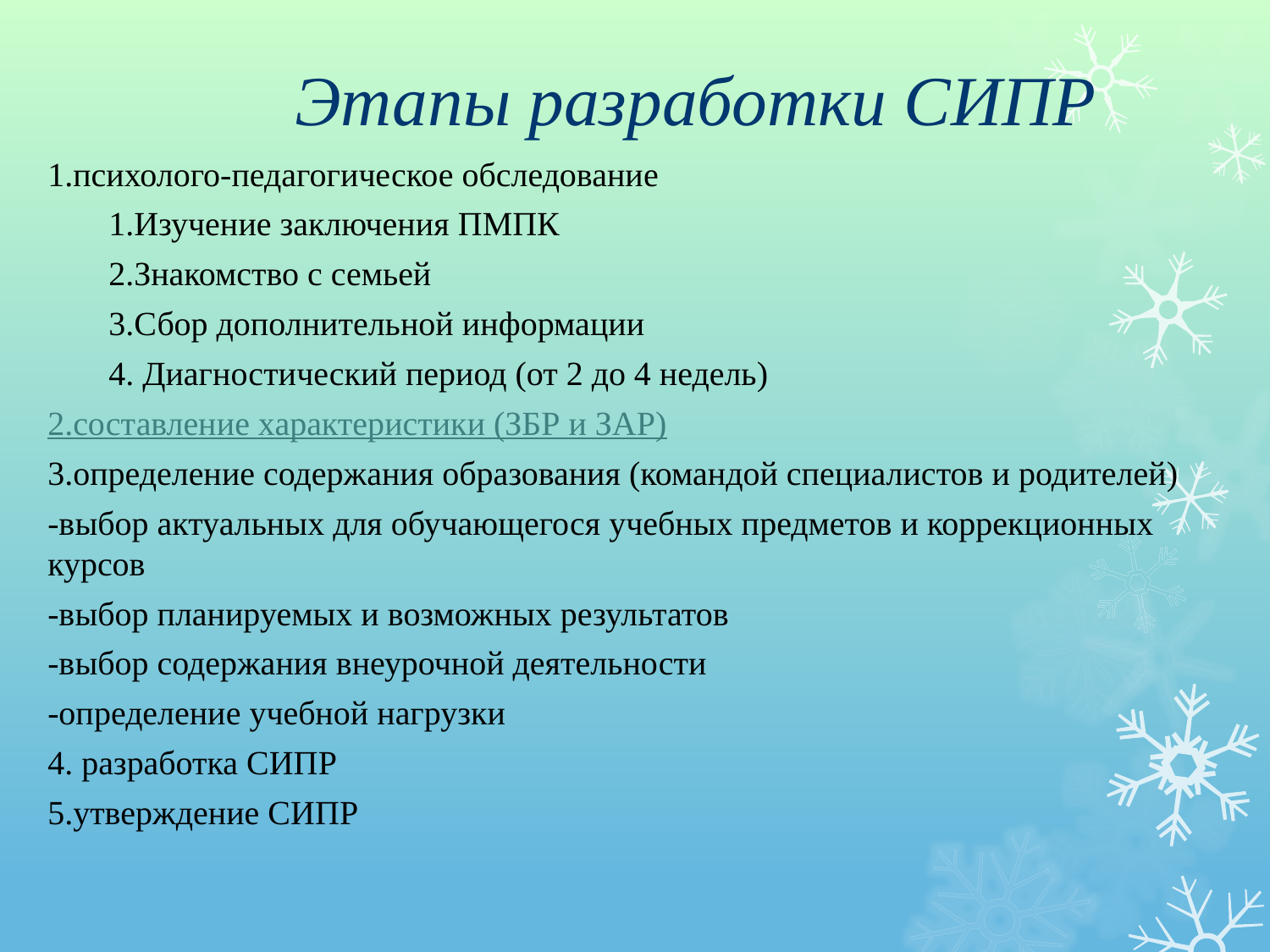

# Этапы разработки СИПР
1.психолого-педагогическое обследование
1.Изучение заключения ПМПК
2.Знакомство с семьей
3.Сбор дополнительной информации
4. Диагностический период (от 2 до 4 недель)
2.составление характеристики (ЗБР и ЗАР)
3.определение содержания образования (командой специалистов и родителей)
-выбор актуальных для обучающегося учебных предметов и коррекционных курсов
-выбор планируемых и возможных результатов
-выбор содержания внеурочной деятельности
-определение учебной нагрузки
4. разработка СИПР
5.утверждение СИПР